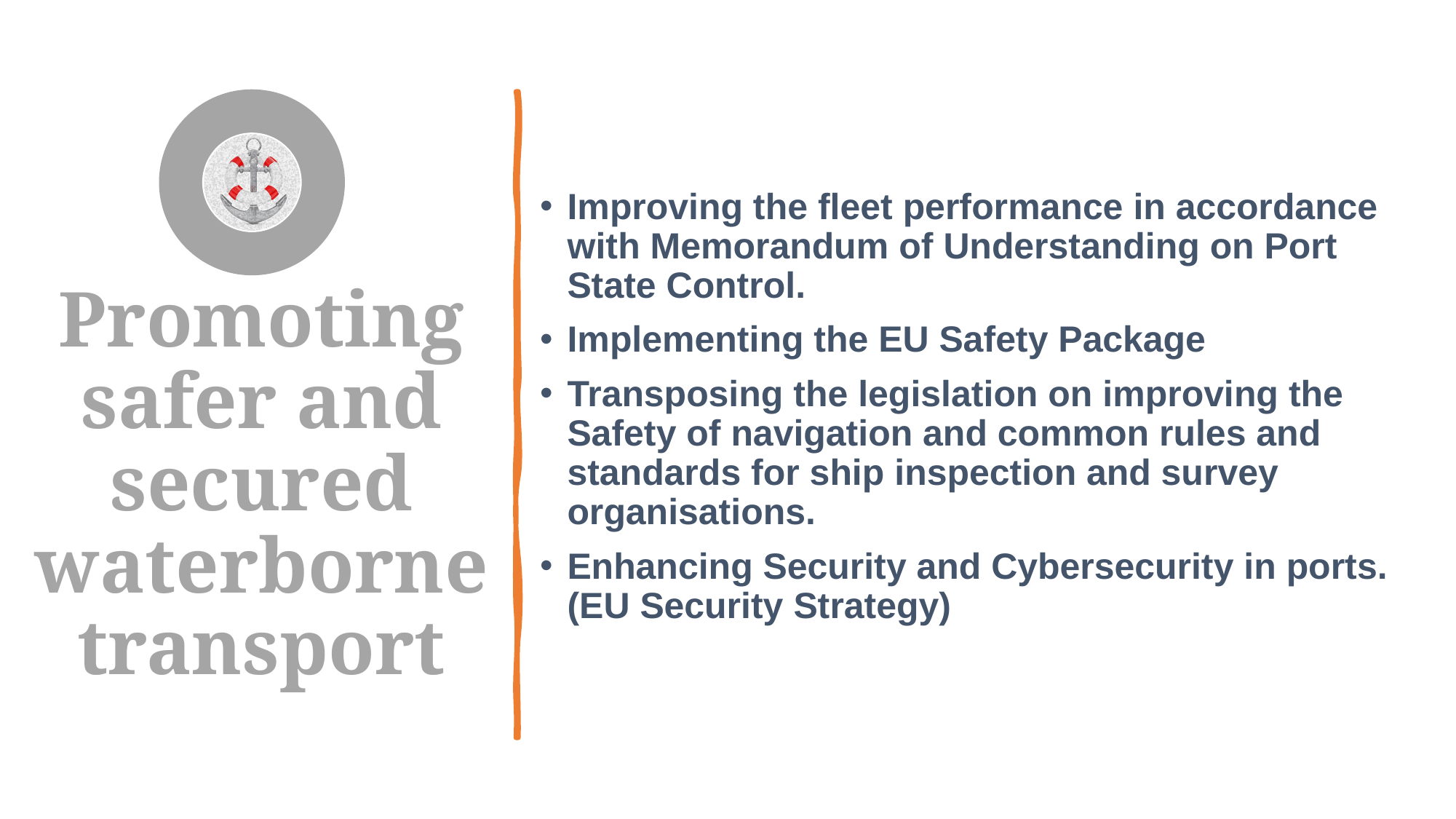

# Promoting safer and secured waterborne transport

Improving the fleet performance in accordance with Memorandum of Understanding on Port State Control.
Implementing the EU Safety Package
Transposing the legislation on improving the Safety of navigation and common rules and standards for ship inspection and survey organisations.
Enhancing Security and Cybersecurity in ports. (EU Security Strategy)